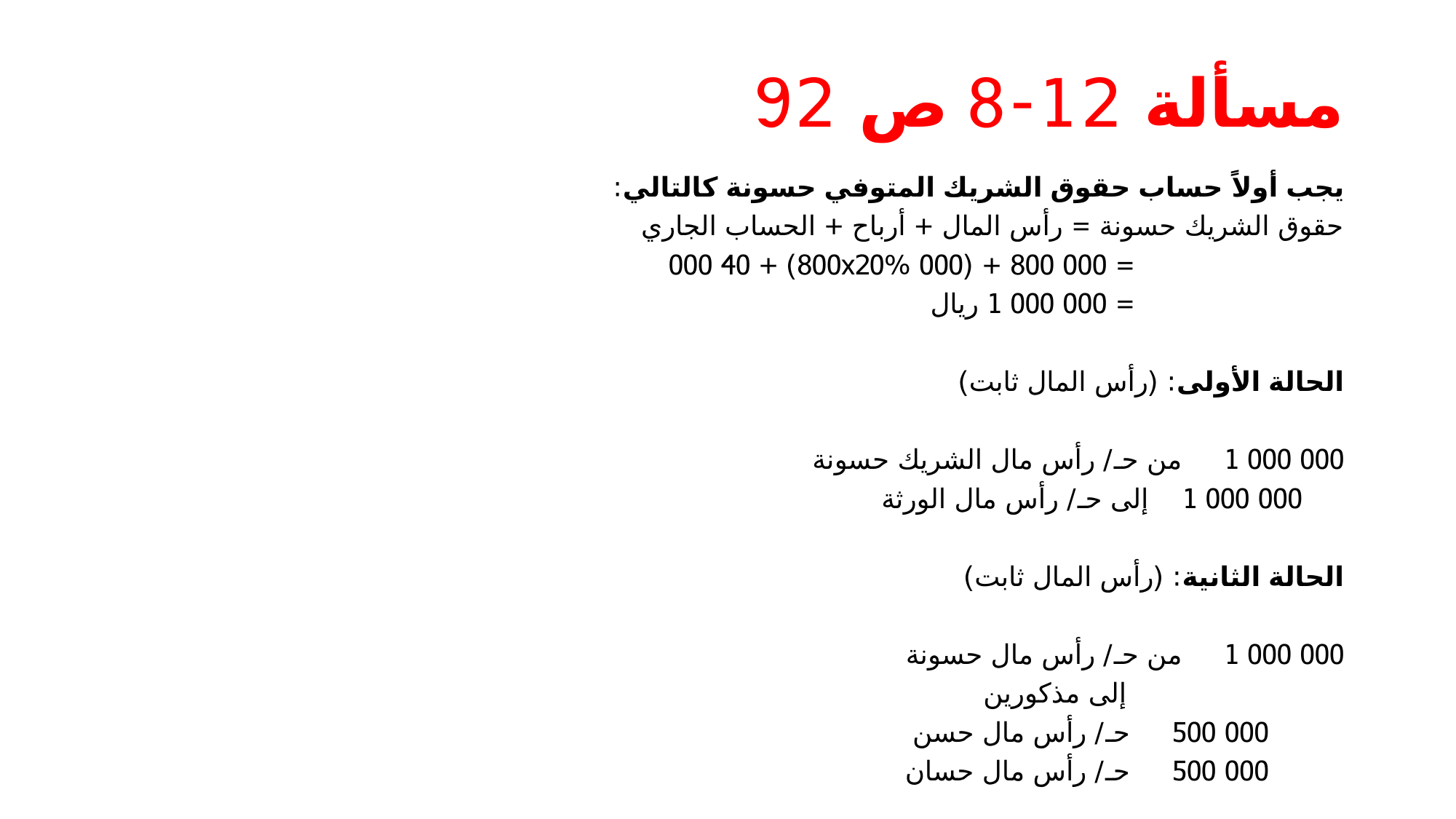

# مسألة 12-8 ص 92
يجب أولاً حساب حقوق الشريك المتوفي حسونة كالتالي:
حقوق الشريك حسونة = رأس المال + أرباح + الحساب الجاري
                         = 000 800 + (000 800x20%) + 000 40
                         = 000 000 1 ريال

الحالة الأولى: (رأس المال ثابت)

000 000 1     من حـ/ رأس مال الشريك حسونة
     000 000 1    إلى حـ/ رأس مال الورثة

الحالة الثانية: (رأس المال ثابت)

000 000 1     من حـ/ رأس مال حسونة
                          إلى مذكورين
         000 500     حـ/ رأس مال حسن
         000 500     حـ/ رأس مال حسان